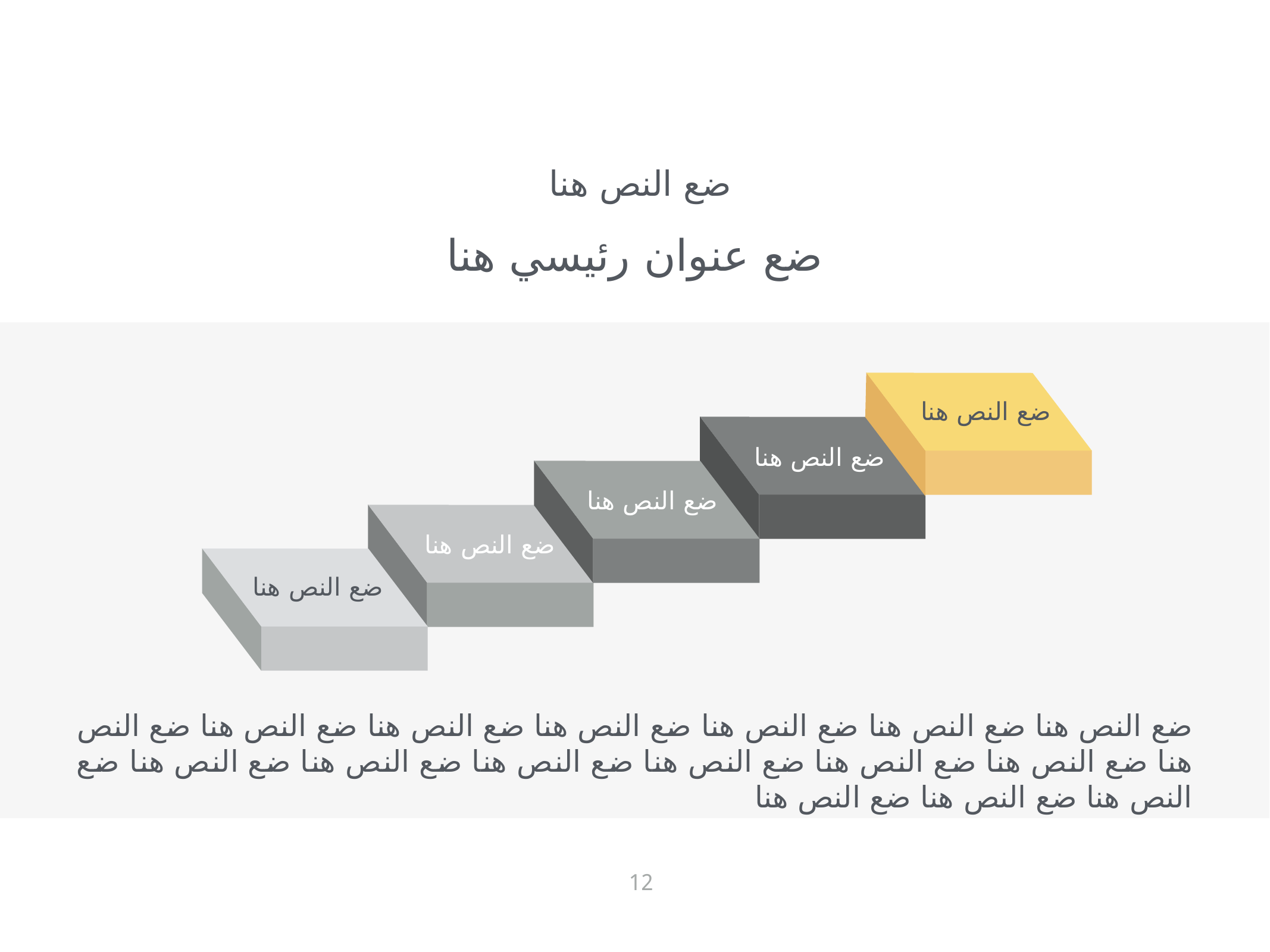

ضع النص هنا
# ضع عنوان رئيسي هنا
ضع النص هنا
ضع النص هنا
ضع النص هنا
ضع النص هنا
ضع النص هنا
ضع النص هنا ضع النص هنا ضع النص هنا ضع النص هنا ضع النص هنا ضع النص هنا ضع النص هنا ضع النص هنا ضع النص هنا ضع النص هنا ضع النص هنا ضع النص هنا ضع النص هنا ضع النص هنا ضع النص هنا ضع النص هنا
12